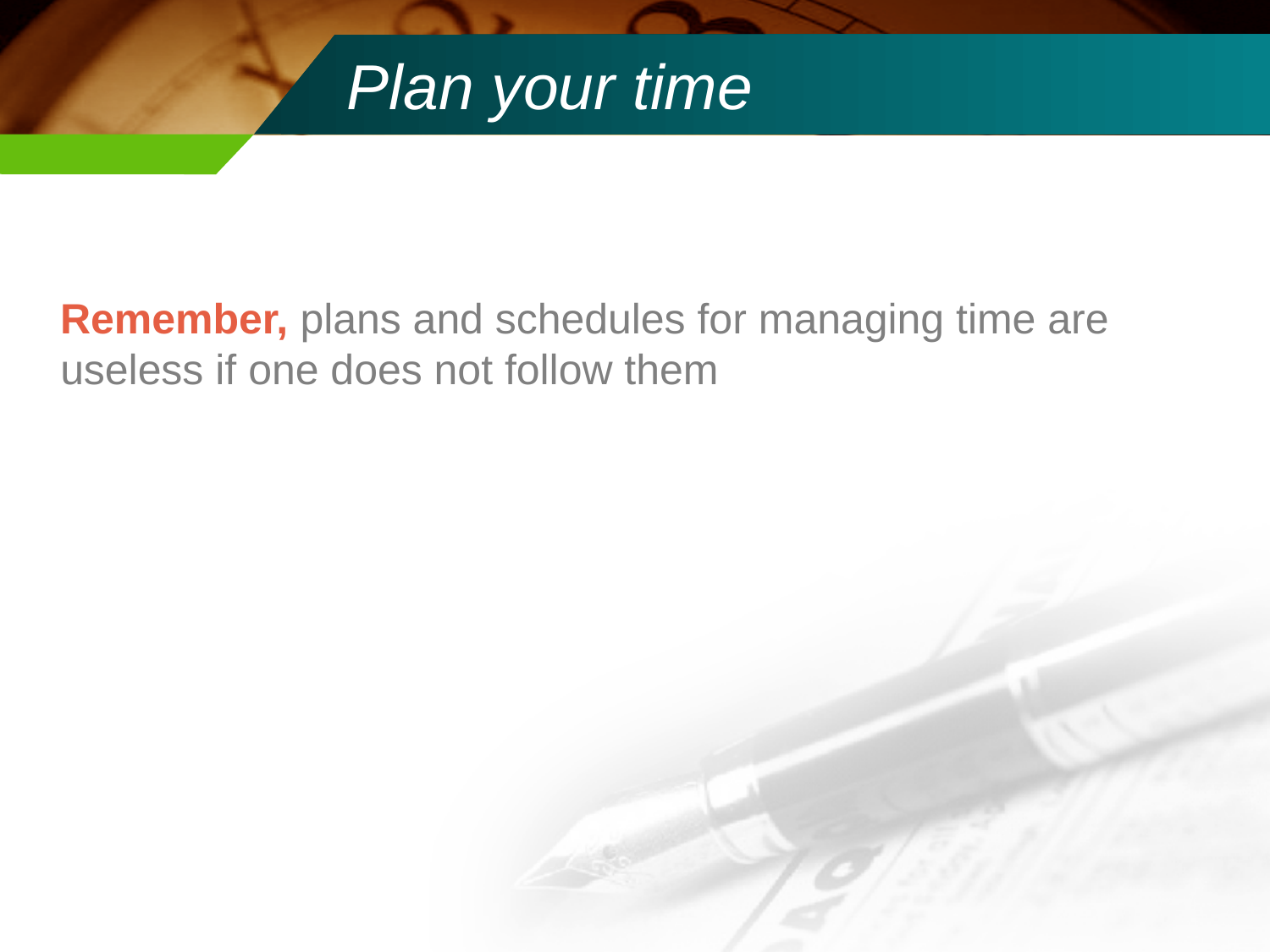

# Plan your time

    Remember, plans and schedules for managing time are useless if one does not follow them